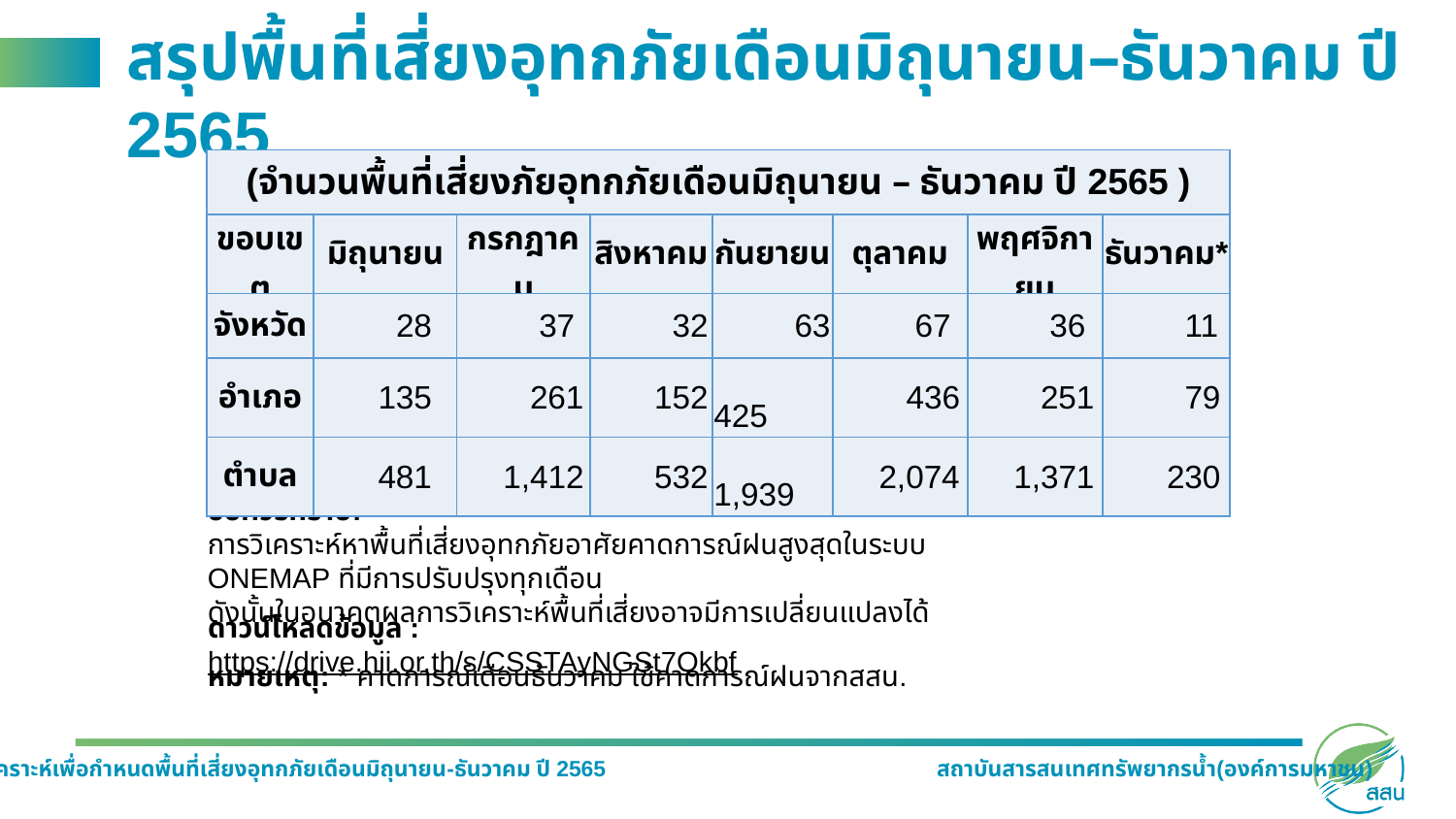

สรุปพื้นที่เสี่ยงอุทกภัยเดือนมิถุนายน–ธันวาคม ปี 2565
| (จำนวนพื้นที่เสี่ยงภัยอุทกภัยเดือนมิถุนายน – ธันวาคม ปี 2565 ) |  |  |  |  |  |  |  |
| --- | --- | --- | --- | --- | --- | --- | --- |
| ขอบเขต | มิถุนายน | กรกฎาคม | สิงหาคม | กันยายน | ตุลาคม | พฤศจิกายน | ธันวาคม\* |
| จังหวัด | 28 | 37 | 32 | 63 | 67 | 36 | 11 |
| อำเภอ | 135 | 261 | 152 | 425 | 436 | 251 | 79 |
| ตำบล | 481 | 1,412 | 532 | 1,939 | 2,074 | 1,371 | 230 |
ข้อควรทราบ:
การวิเคราะห์หาพื้นที่เสี่ยงอุทกภัยอาศัยคาดการณ์ฝนสูงสุดในระบบ ONEMAP ที่มีการปรับปรุงทุกเดือน
ดังนั้นในอนาคตผลการวิเคราะห์พื้นที่เสี่ยงอาจมีการเปลี่ยนแปลงได้
ดาวน์โหลดข้อมูล : https://drive.hii.or.th/s/CSSTAyNGSt7Qkbf
หมายเหตุ: * คาดการณ์เดือนธันวาคม ใช้คาดการณ์ฝนจากสสน.